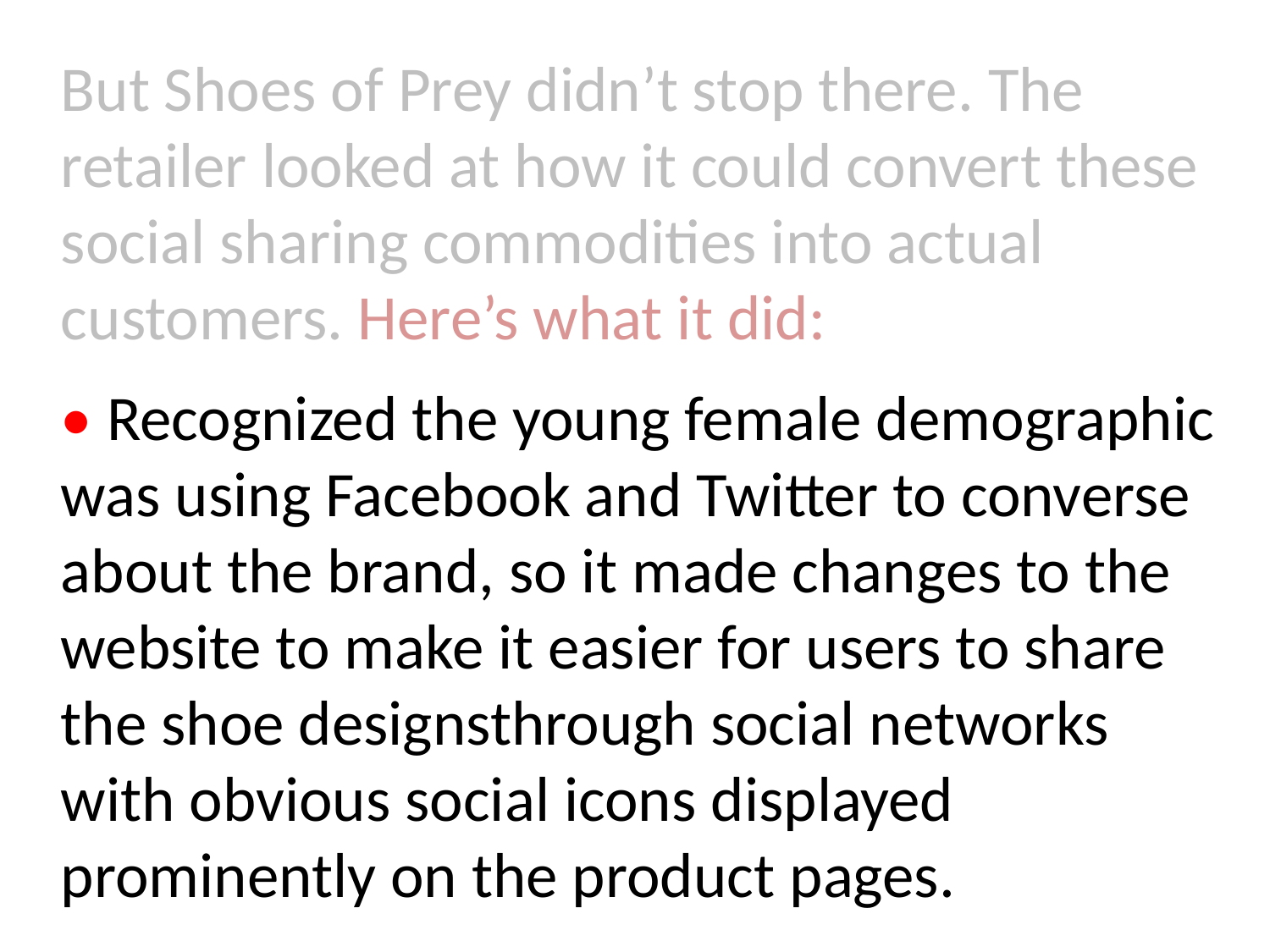

But Shoes of Prey didn’t stop there. The retailer looked at how it could convert these social sharing commodities into actual customers. Here’s what it did:

• Recognized the young female demographic was using Facebook and Twitter to converse about the brand, so it made changes to the website to make it easier for users to share the shoe designsthrough social networks with obvious social icons displayed prominently on the product pages.